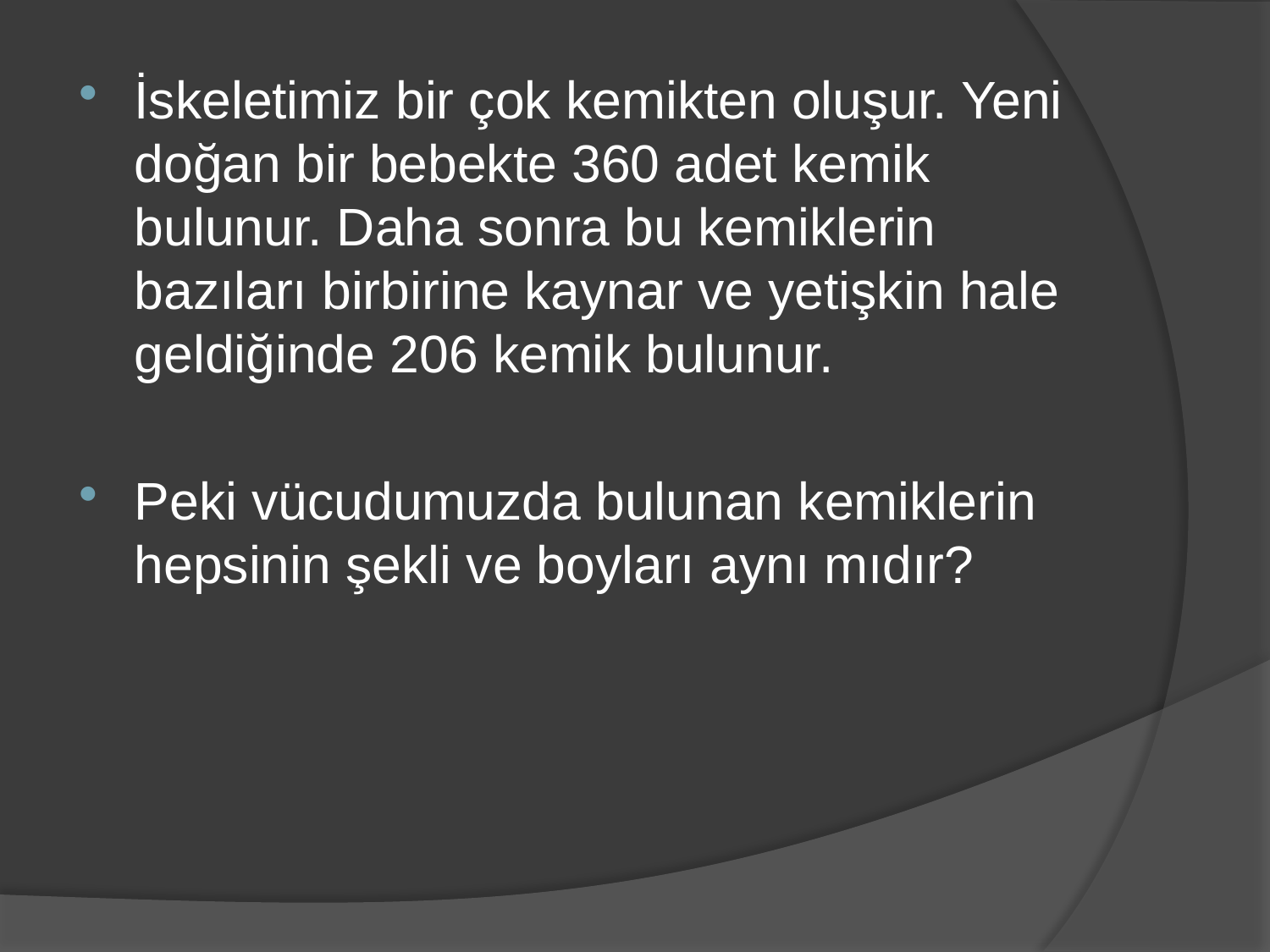

İskeletimiz bir çok kemikten oluşur. Yeni doğan bir bebekte 360 adet kemik bulunur. Daha sonra bu kemiklerin bazıları birbirine kaynar ve yetişkin hale geldiğinde 206 kemik bulunur.

Peki vücudumuzda bulunan kemiklerin hepsinin şekli ve boyları aynı mıdır?